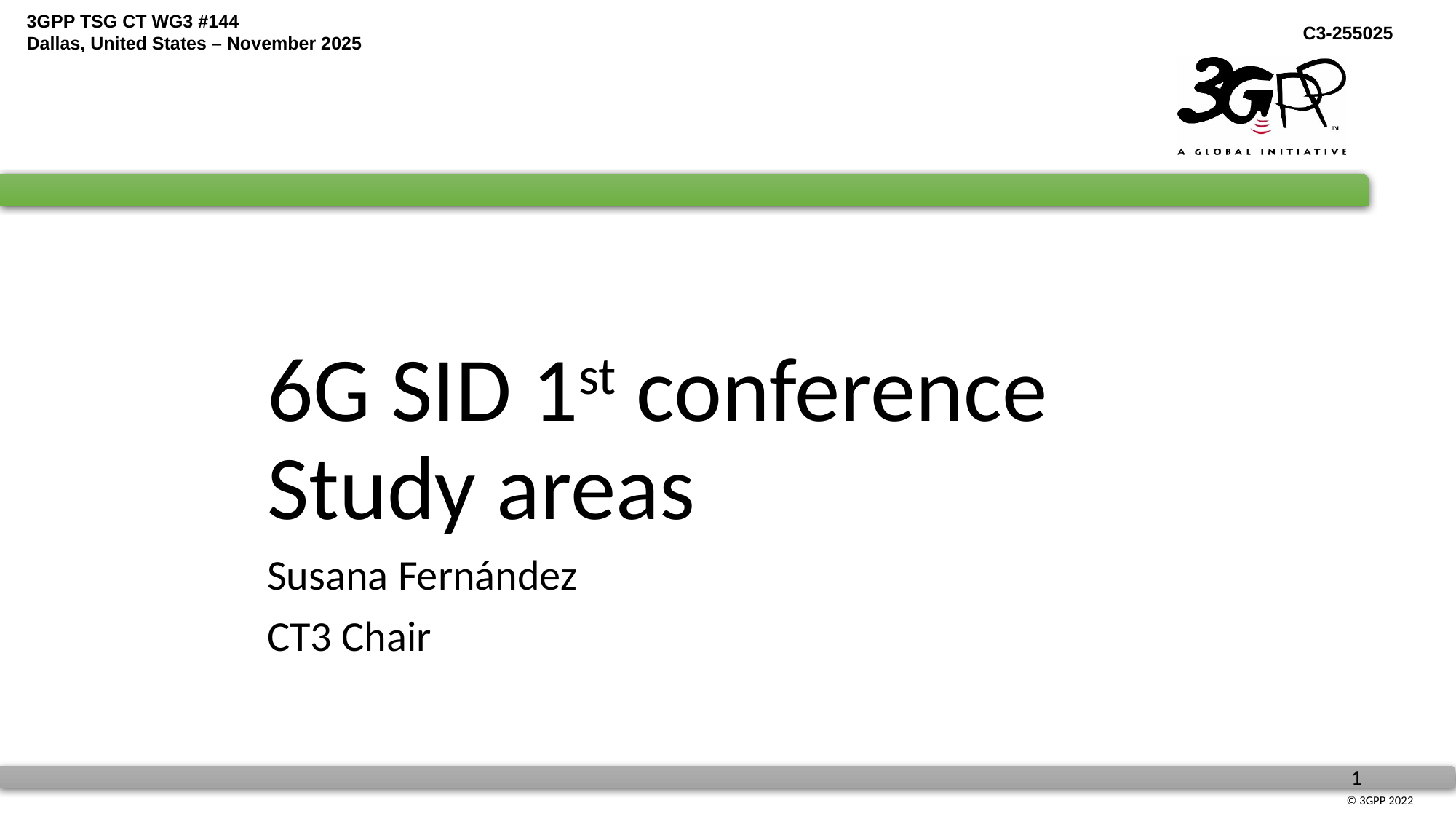

# 6G SID 1st conference Study areas
Susana Fernández
CT3 Chair